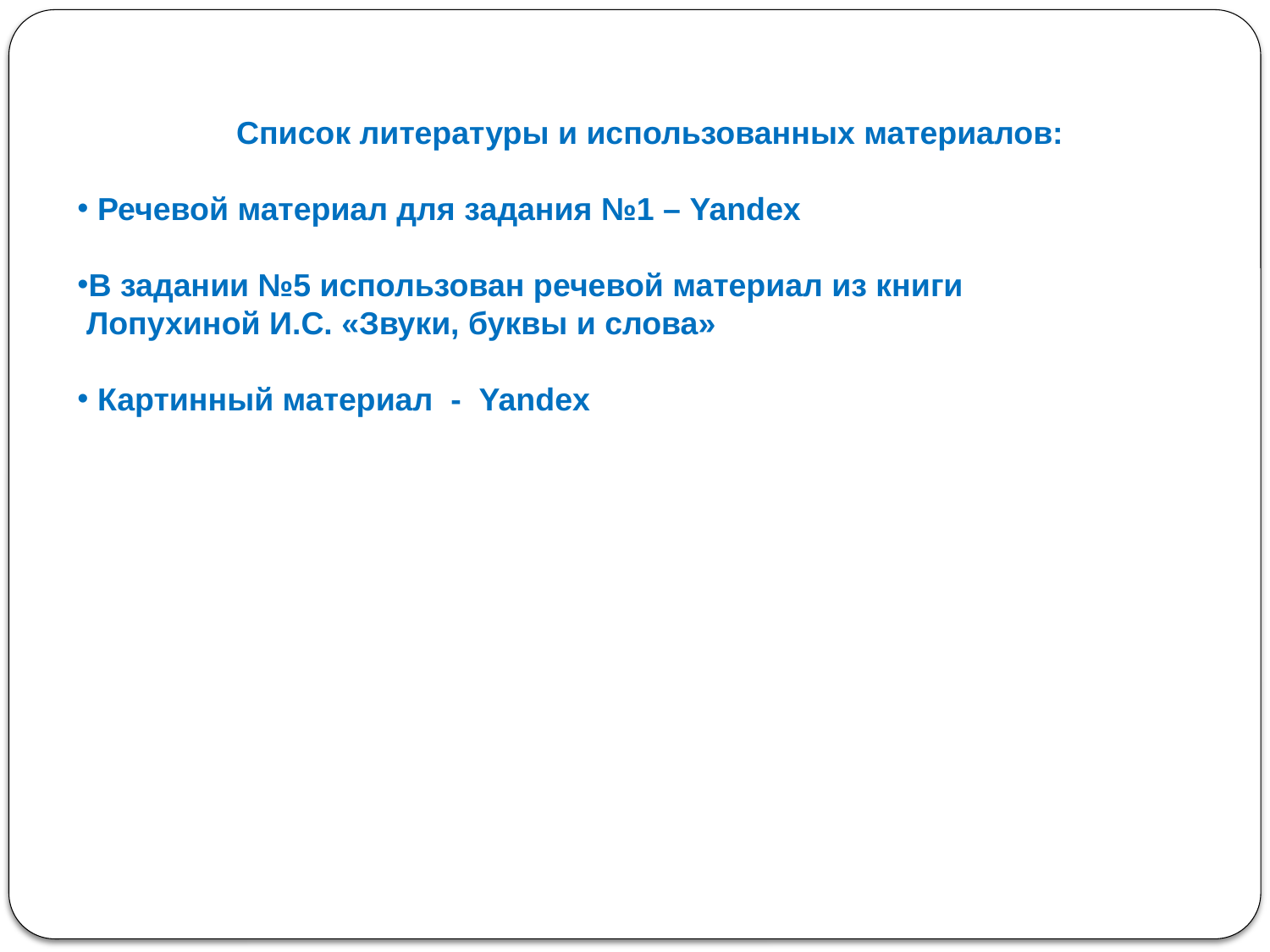

Список литературы и использованных материалов:

 Речевой материал для задания №1 – Yandex

В задании №5 использован речевой материал из книги
 Лопухиной И.С. «Звуки, буквы и слова»

 Картинный материал  -  Yandex